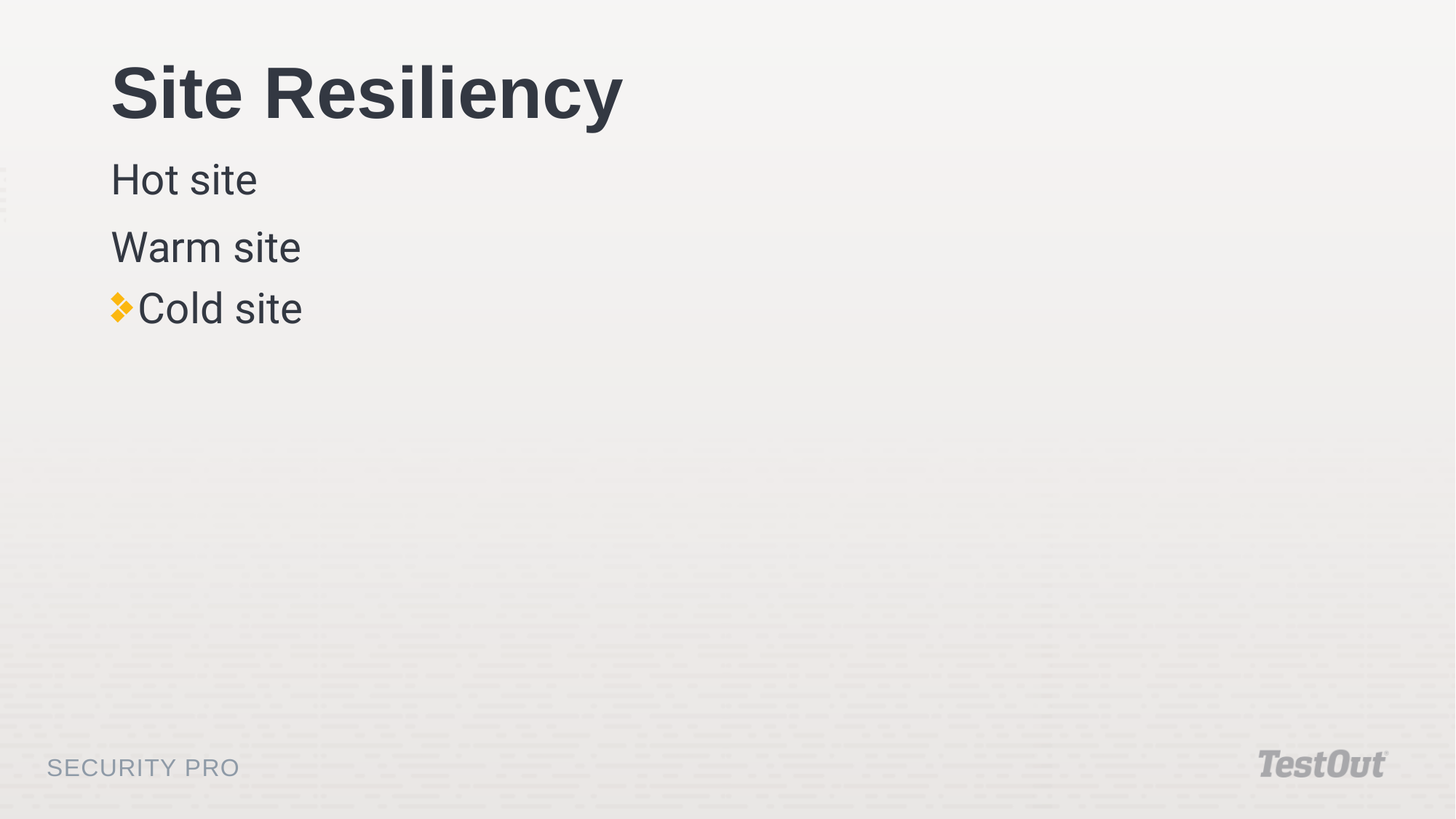

# Site Resiliency
Hot site
Warm site
Cold site
Security Pro